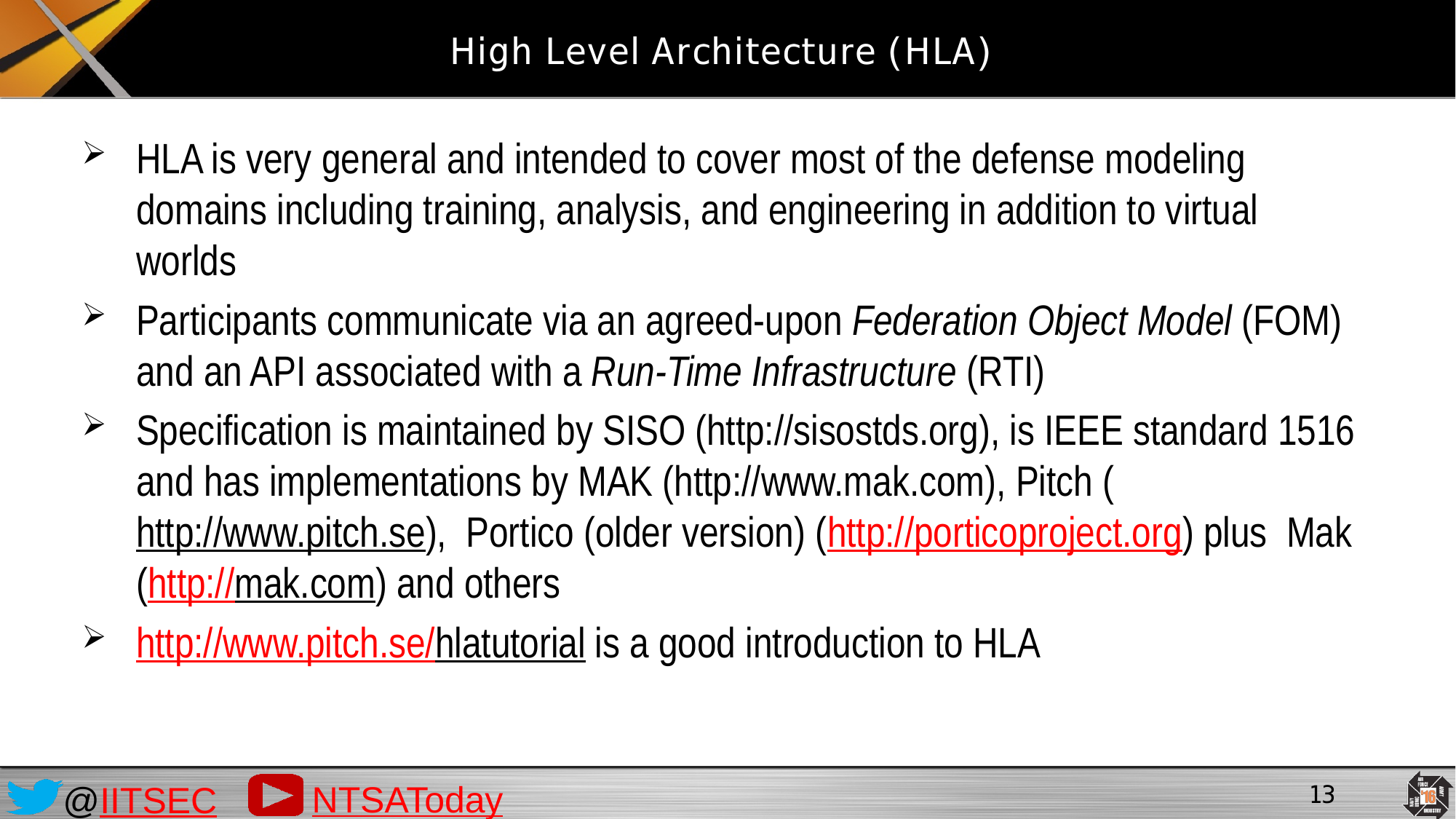

# High Level Architecture (HLA)
HLA is very general and intended to cover most of the defense modeling domains including training, analysis, and engineering in addition to virtual worlds
Participants communicate via an agreed-upon Federation Object Model (FOM) and an API associated with a Run-Time Infrastructure (RTI)
Specification is maintained by SISO (http://sisostds.org), is IEEE standard 1516 and has implementations by MAK (http://www.mak.com), Pitch (http://www.pitch.se),  Portico (older version) (http://porticoproject.org) plus  Mak (http://mak.com) and others
http://www.pitch.se/hlatutorial is a good introduction to HLA
13